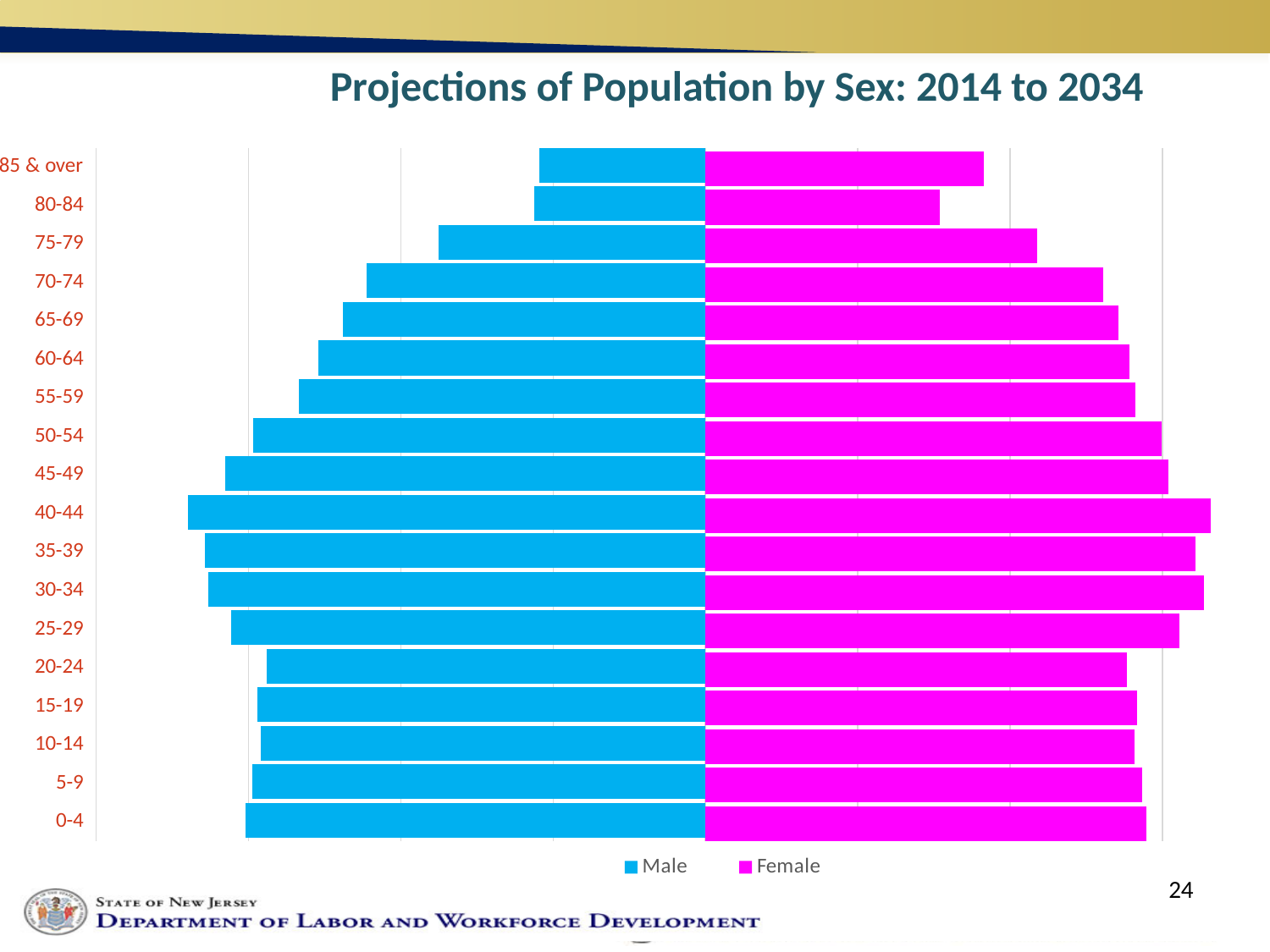

Projections of Population by Sex: 2014 to 2034

### Chart

| Category | Female | Male |
|---|---|---|
| 0-4 | 289711.0365802103 | -302161.30004095304 |
| 5-9 | 286559.28326126334 | -297750.7815494623 |
| 10-14 | 281694.50414852006 | -291756.961459532 |
| 15-19 | 283258.9730858063 | -294007.6436541967 |
| 20-24 | 277021.7416673676 | -287994.597222709 |
| 25-29 | 311232.2304171501 | -311583.65775348985 |
| 30-34 | 327121.6022973362 | -326611.92348888144 |
| 35-39 | 321976.70649525576 | -328880.7089934334 |
| 40-44 | 331982.07928595133 | -339524.412231019 |
| 45-49 | 304035.15363711765 | -315546.72517725045 |
| 50-54 | 299637.31792553916 | -296912.1386162663 |
| 55-59 | 282432.58954190934 | -267134.45522071054 |
| 60-64 | 278512.19869774336 | -254023.55723279662 |
| 65-69 | 271230.5035211033 | -238161.1574632538 |
| 70-74 | 261343.2254984967 | -222220.36348455527 |
| 75-79 | 217963.64751660795 | -175266.15266021894 |
| 80-84 | 153685.724389215 | -112433.98214861918 |
| 85 & over | 182888.04979150966 | -109160.4179931748 |
24